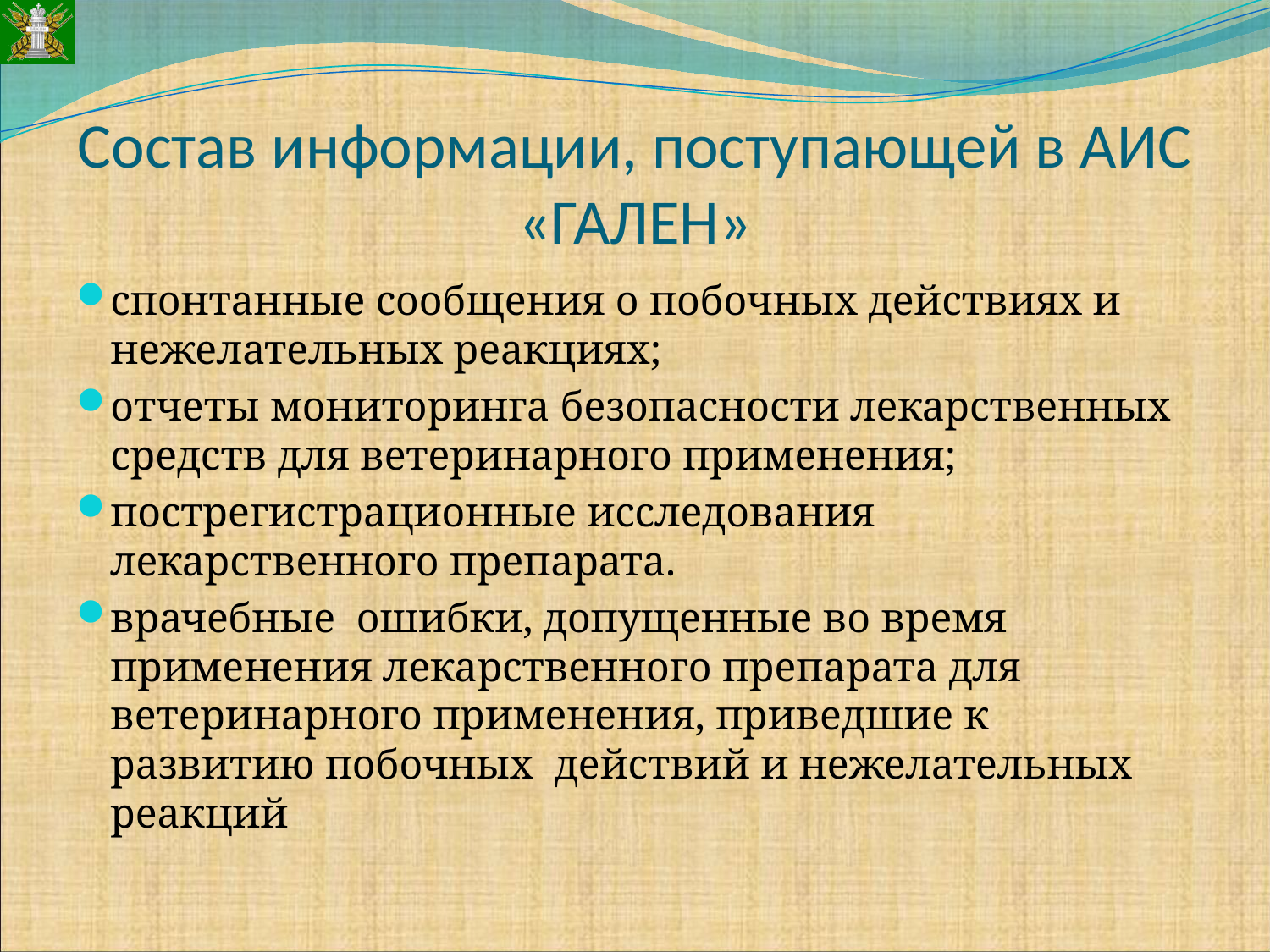

# Состав информации, поступающей в АИС «ГАЛЕН»
спонтанные сообщения о побочных действиях и нежелательных реакциях;
отчеты мониторинга безопасности лекарственных средств для ветеринарного применения;
пострегистрационные исследования лекарственного препарата.
врачебные  ошибки, допущенные во время применения лекарственного препарата для ветеринарного применения, приведшие к развитию побочных  действий и нежелательных реакций